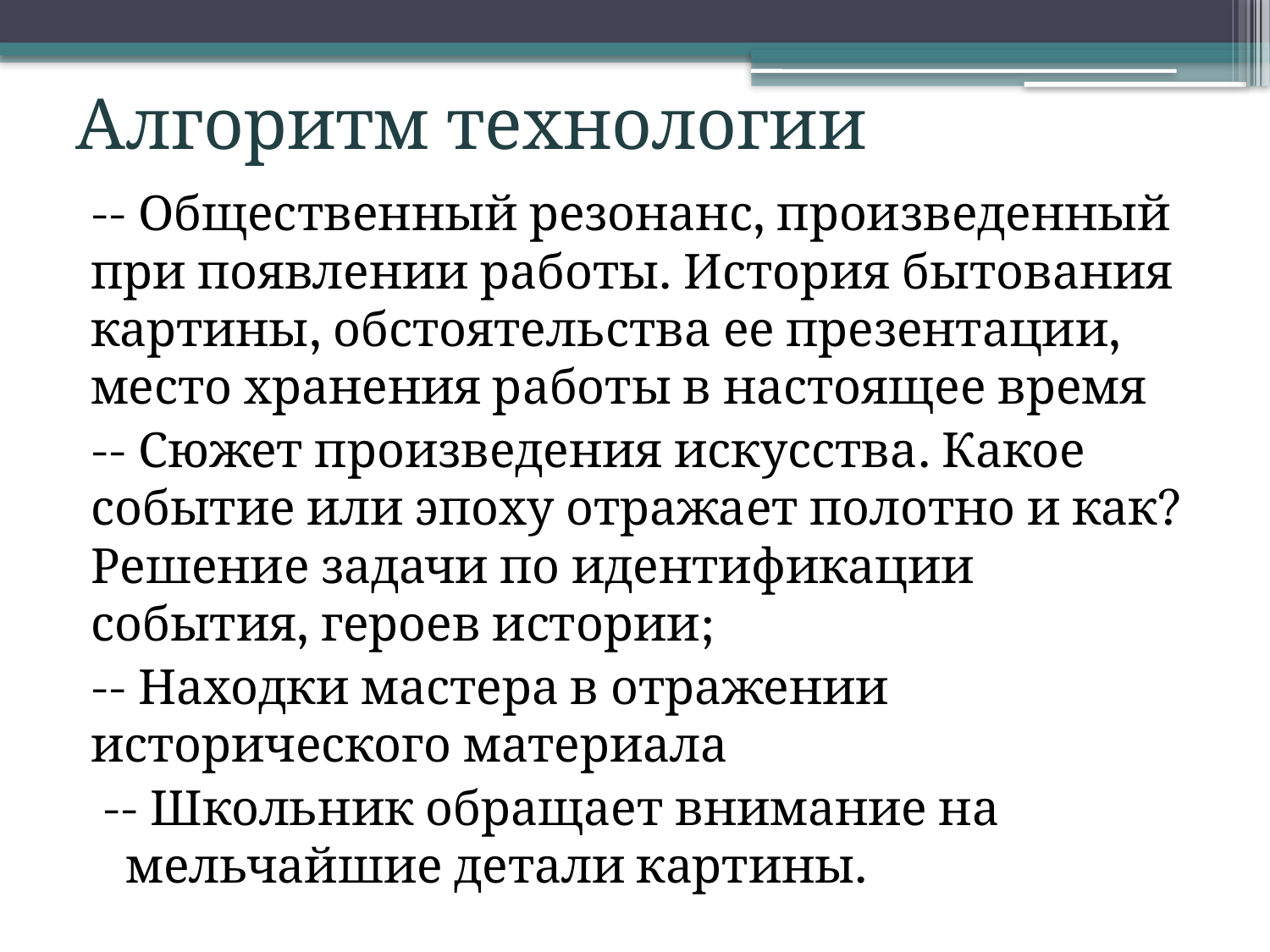

# Алгоритм технологии
-- Общественный резонанс, произведенный при появлении работы. История бытования картины, обстоятельства ее презентации, место хранения работы в настоящее время
-- Сюжет произведения искусства. Какое событие или эпоху отражает полотно и как? Решение задачи по идентификации события, героев истории;
-- Находки мастера в отражении исторического материала
 -- Школьник обращает внимание на мельчайшие детали картины.